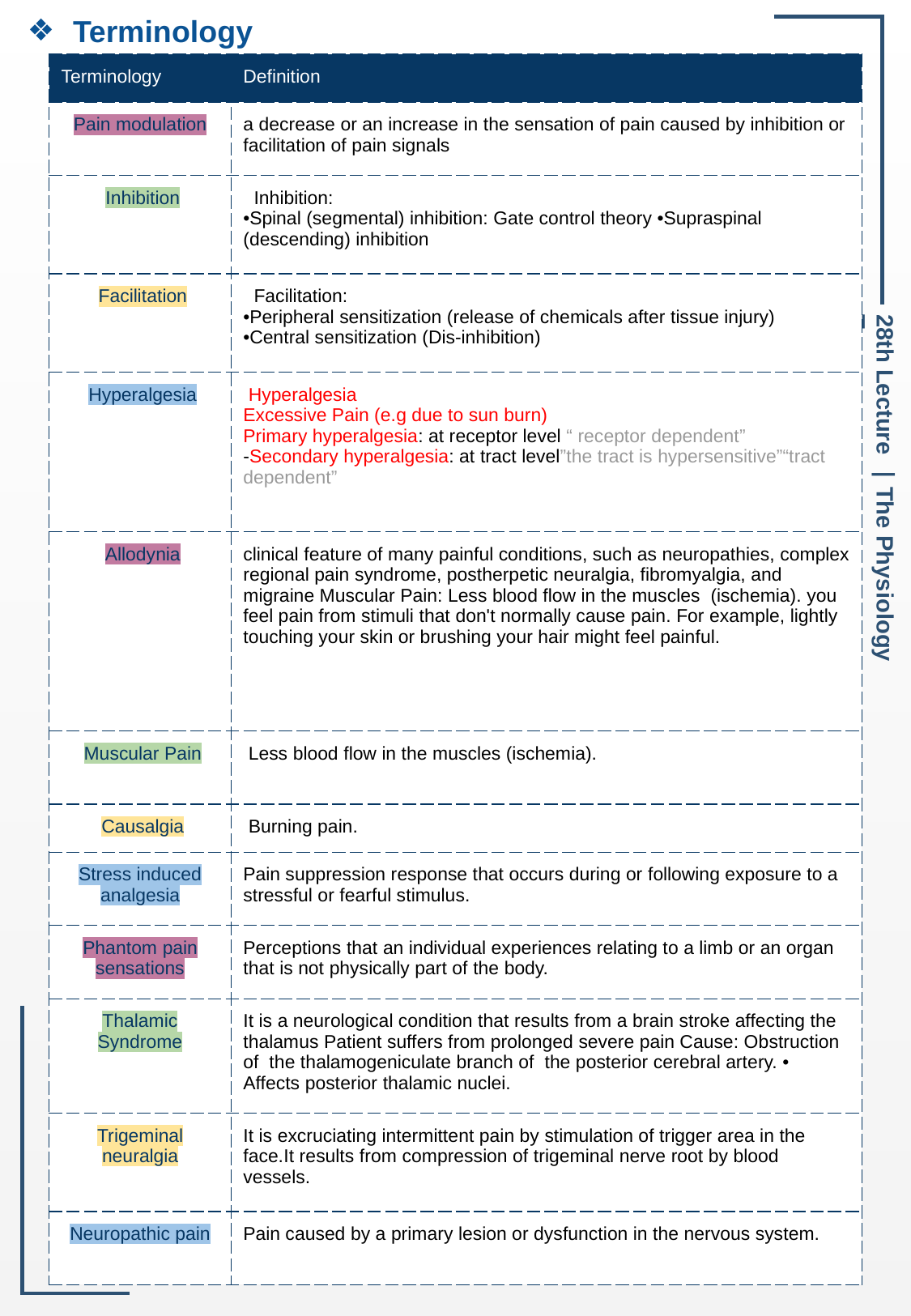

Terminology
| Terminology | Definition |
| --- | --- |
| Pain modulation | a decrease or an increase in the sensation of pain caused by inhibition or facilitation of pain signals |
| Inhibition | Inhibition: •Spinal (segmental) inhibition: Gate control theory •Supraspinal (descending) inhibition |
| Facilitation | Facilitation: •Peripheral sensitization (release of chemicals after tissue injury) •Central sensitization (Dis-inhibition) |
| Hyperalgesia | Hyperalgesia Excessive Pain (e.g due to sun burn) Primary hyperalgesia: at receptor level “ receptor dependent” -Secondary hyperalgesia: at tract level”the tract is hypersensitive”“tract dependent” |
| Allodynia | clinical feature of many painful conditions, such as neuropathies, complex regional pain syndrome, postherpetic neuralgia, fibromyalgia, and migraine Muscular Pain: Less blood flow in the muscles (ischemia). you feel pain from stimuli that don't normally cause pain. For example, lightly touching your skin or brushing your hair might feel painful. |
| Muscular Pain | Less blood flow in the muscles (ischemia). |
| Causalgia | Burning pain. |
| Stress induced analgesia | Pain suppression response that occurs during or following exposure to a stressful or fearful stimulus. |
| Phantom pain sensations | Perceptions that an individual experiences relating to a limb or an organ that is not physically part of the body. |
| Thalamic Syndrome | It is a neurological condition that results from a brain stroke affecting the thalamus Patient suffers from prolonged severe pain Cause: Obstruction of the thalamogeniculate branch of the posterior cerebral artery. • Affects posterior thalamic nuclei. |
| Trigeminal neuralgia | It is excruciating intermittent pain by stimulation of trigger area in the face.It results from compression of trigeminal nerve root by blood vessels. |
| Neuropathic pain | Pain caused by a primary lesion or dysfunction in the nervous system. |

28th Lecture  ∣ The Physiology Team